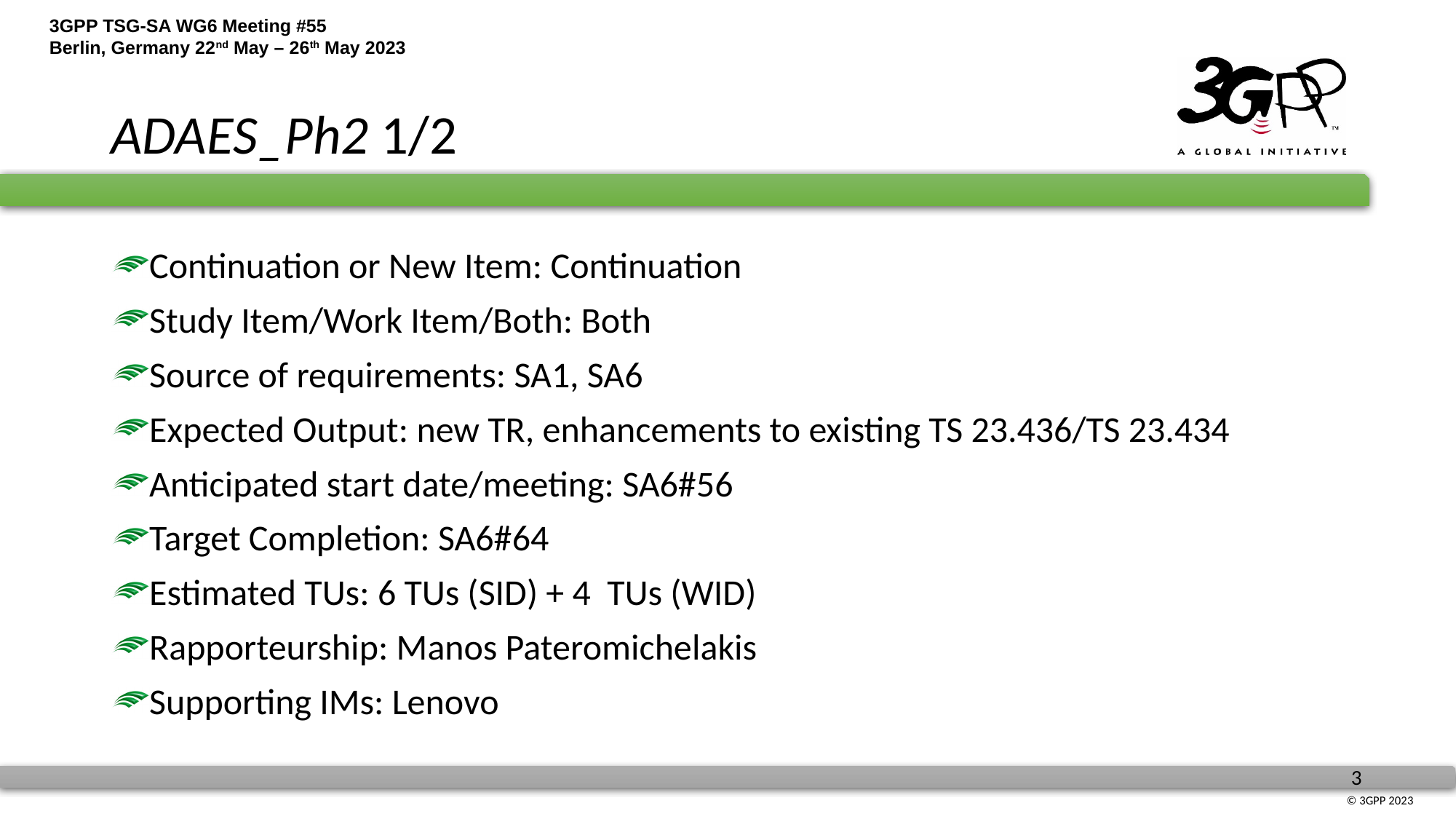

# ADAES_Ph2 1/2
Continuation or New Item: Continuation
Study Item/Work Item/Both: Both
Source of requirements: SA1, SA6
Expected Output: new TR, enhancements to existing TS 23.436/TS 23.434
Anticipated start date/meeting: SA6#56
Target Completion: SA6#64
Estimated TUs: 6 TUs (SID) + 4  TUs (WID)
Rapporteurship: Manos Pateromichelakis
Supporting IMs: Lenovo